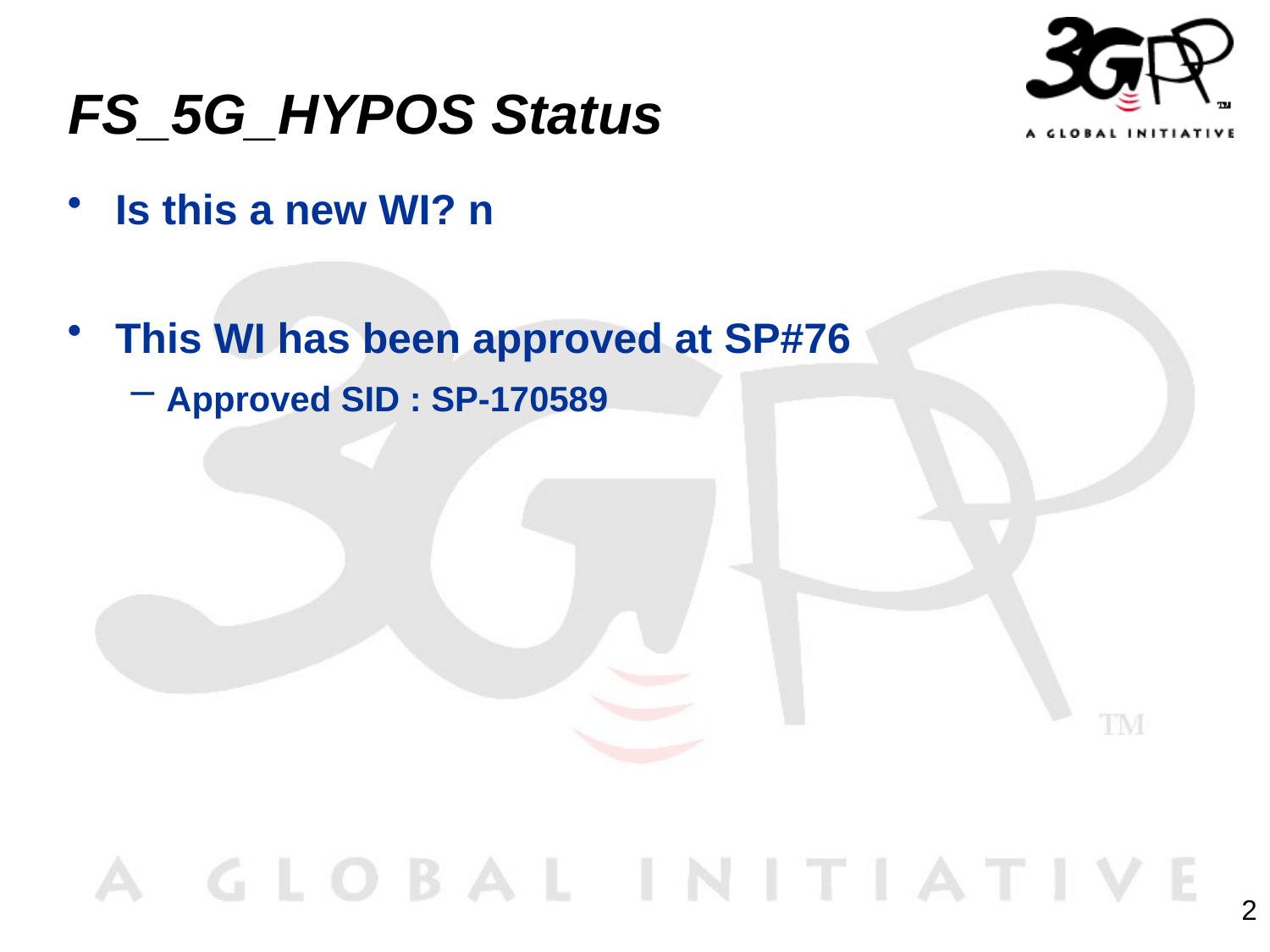

# FS_5G_HYPOS Status
Is this a new WI? n

This WI has been approved at SP#76
 Approved SID : SP-170589
2